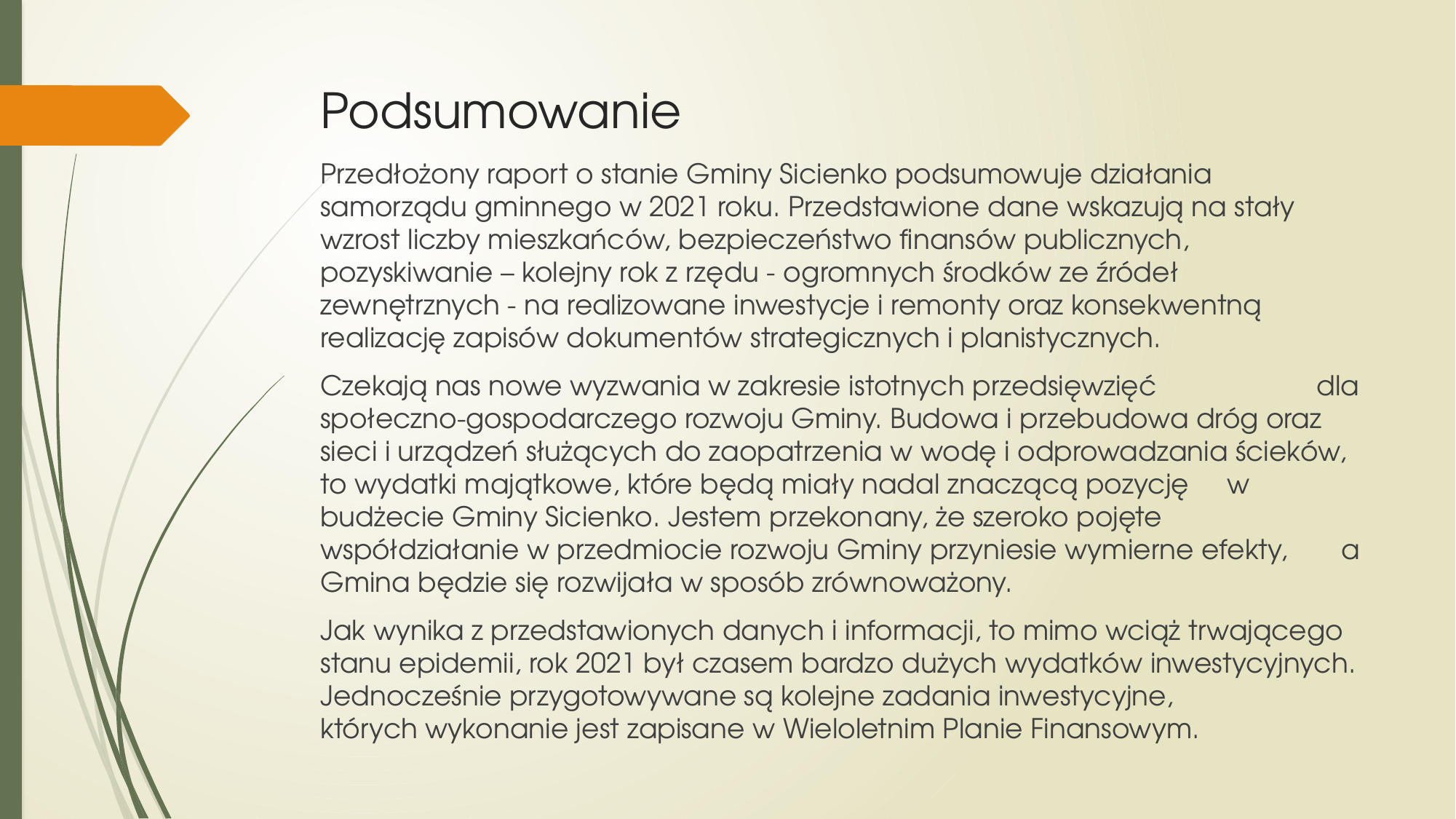

# Podsumowanie
Przedłożony raport o stanie Gminy Sicienko podsumowuje działania samorządu gminnego w 2021 roku. Przedstawione dane wskazują na stały wzrost liczby mieszkańców, bezpieczeństwo finansów publicznych, pozyskiwanie – kolejny rok z rzędu - ogromnych środków ze źródeł zewnętrznych - na realizowane inwestycje i remonty oraz konsekwentną realizację zapisów dokumentów strategicznych i planistycznych.
Czekają nas nowe wyzwania w zakresie istotnych przedsięwzięć                     dla społeczno-gospodarczego rozwoju Gminy. Budowa i przebudowa dróg oraz sieci i urządzeń służących do zaopatrzenia w wodę i odprowadzania ścieków, to wydatki majątkowe, które będą miały nadal znaczącą pozycję     w budżecie Gminy Sicienko. Jestem przekonany, że szeroko pojęte współdziałanie w przedmiocie rozwoju Gminy przyniesie wymierne efekty,       a Gmina będzie się rozwijała w sposób zrównoważony.
Jak wynika z przedstawionych danych i informacji, to mimo wciąż trwającego stanu epidemii, rok 2021 był czasem bardzo dużych wydatków inwestycyjnych. Jednocześnie przygotowywane są kolejne zadania inwestycyjne,            których wykonanie jest zapisane w Wieloletnim Planie Finansowym.